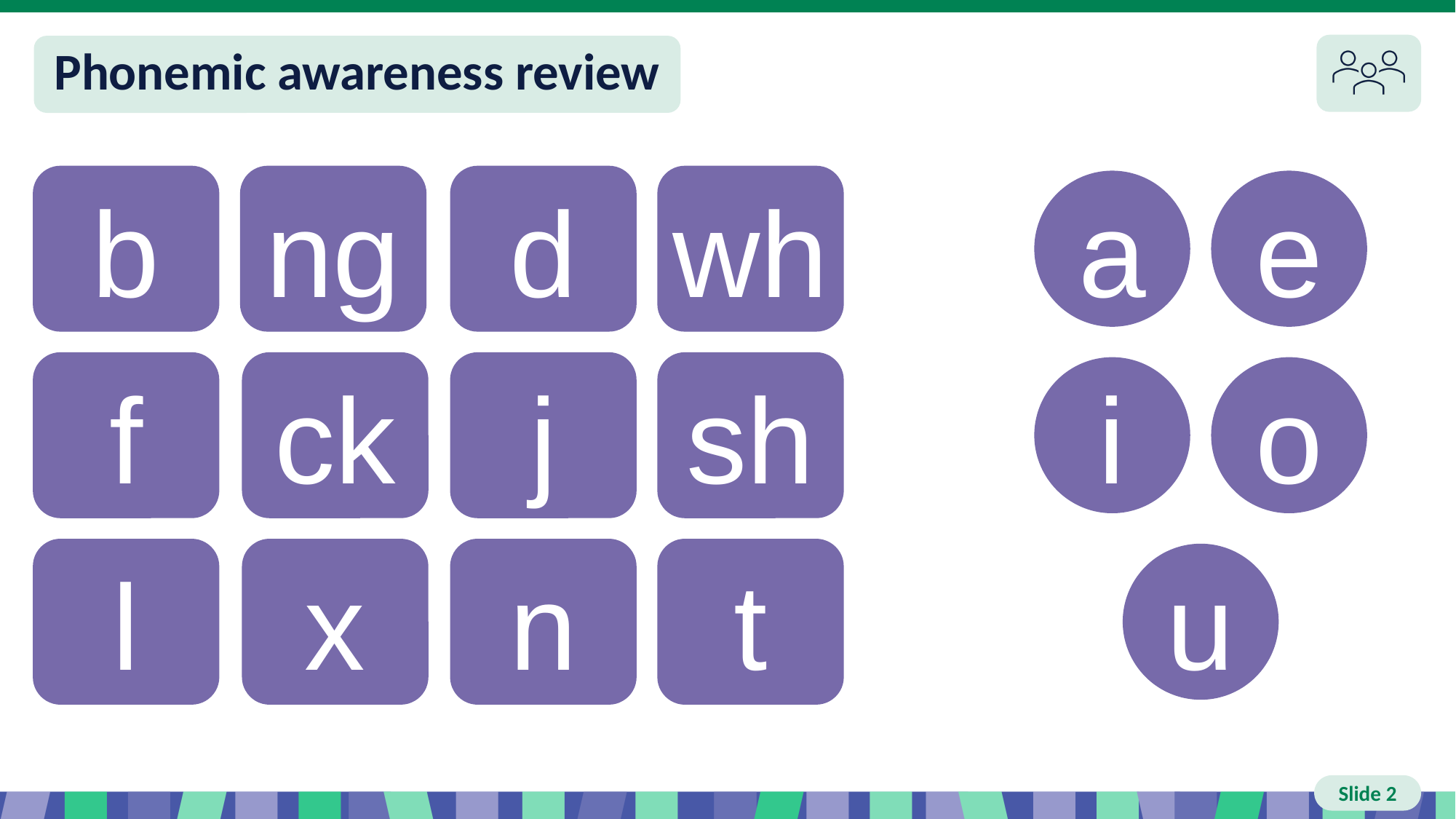

# Slide 2 Phonemic awareness
b
ng
d
wh
a
e
f
ck
j
sh
i
o
l
x
n
t
u